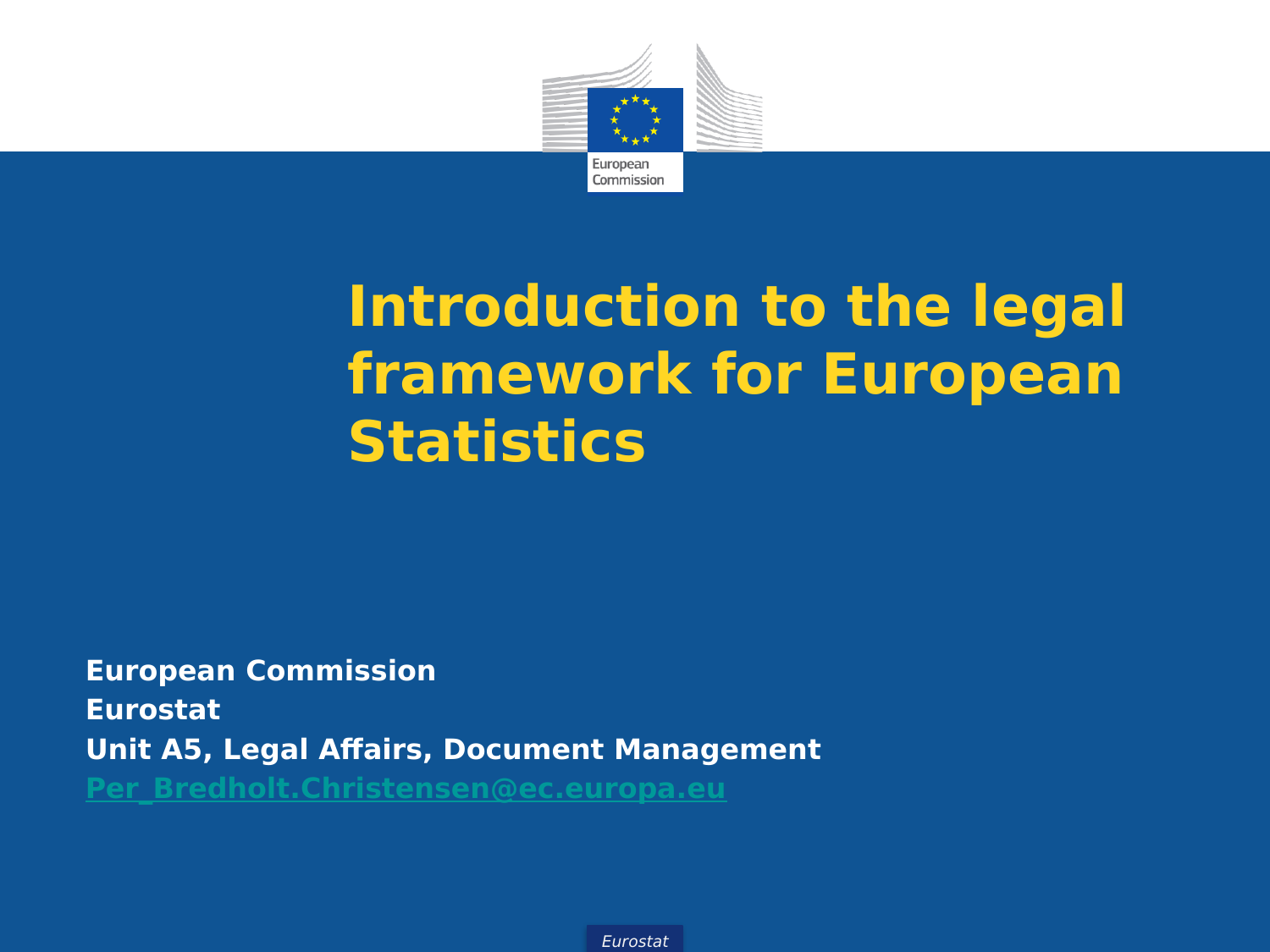

# Introduction to the legal framework for European Statistics
European Commission
Eurostat
Unit A5, Legal Affairs, Document Management
Per_Bredholt.Christensen@ec.europa.eu